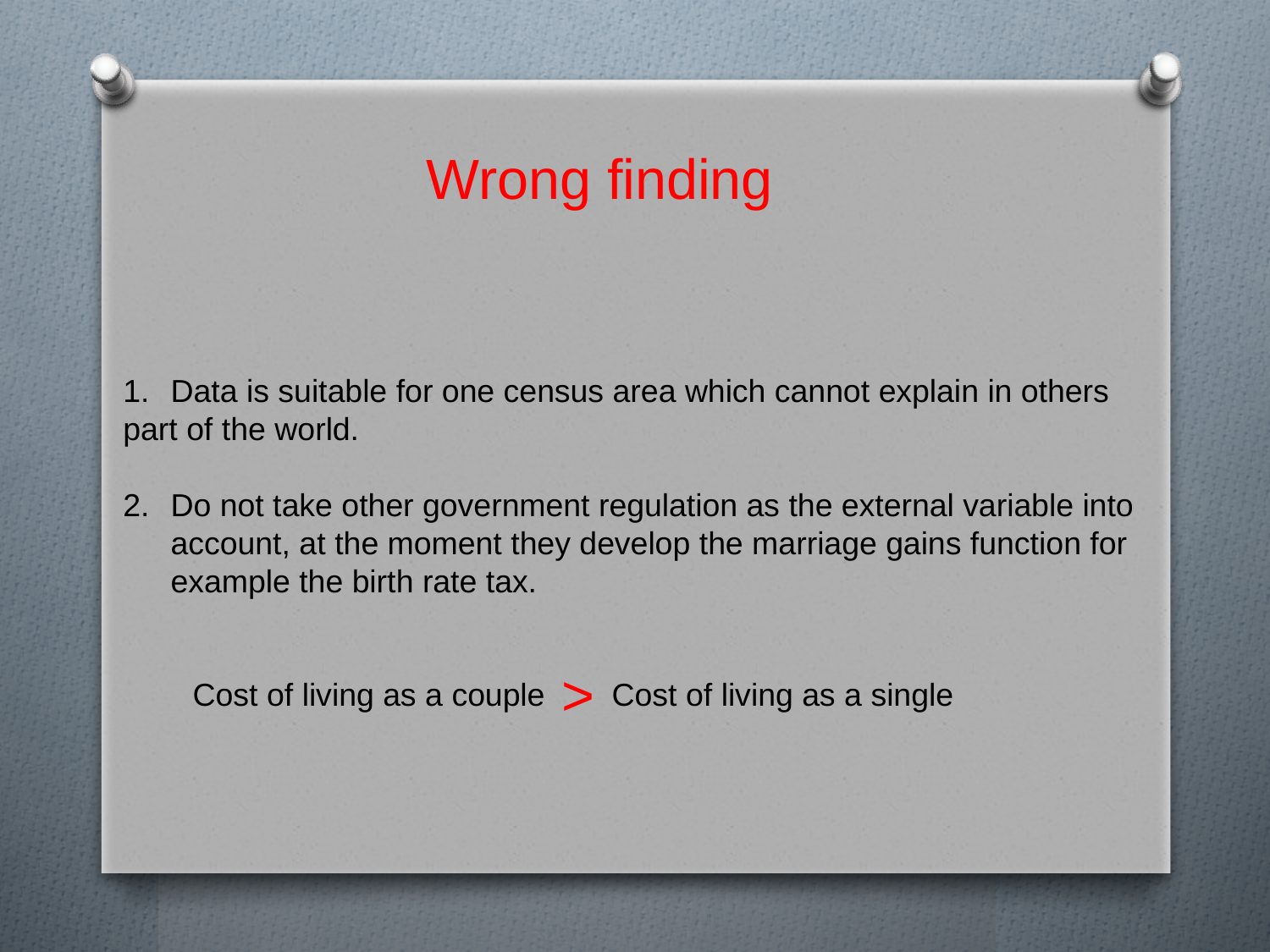

Wrong finding
Data is suitable for one census area which cannot explain in others
part of the world.

Do not take other government regulation as the external variable into account, at the moment they develop the marriage gains function for example the birth rate tax.

>
Cost of living as a single
Cost of living as a couple